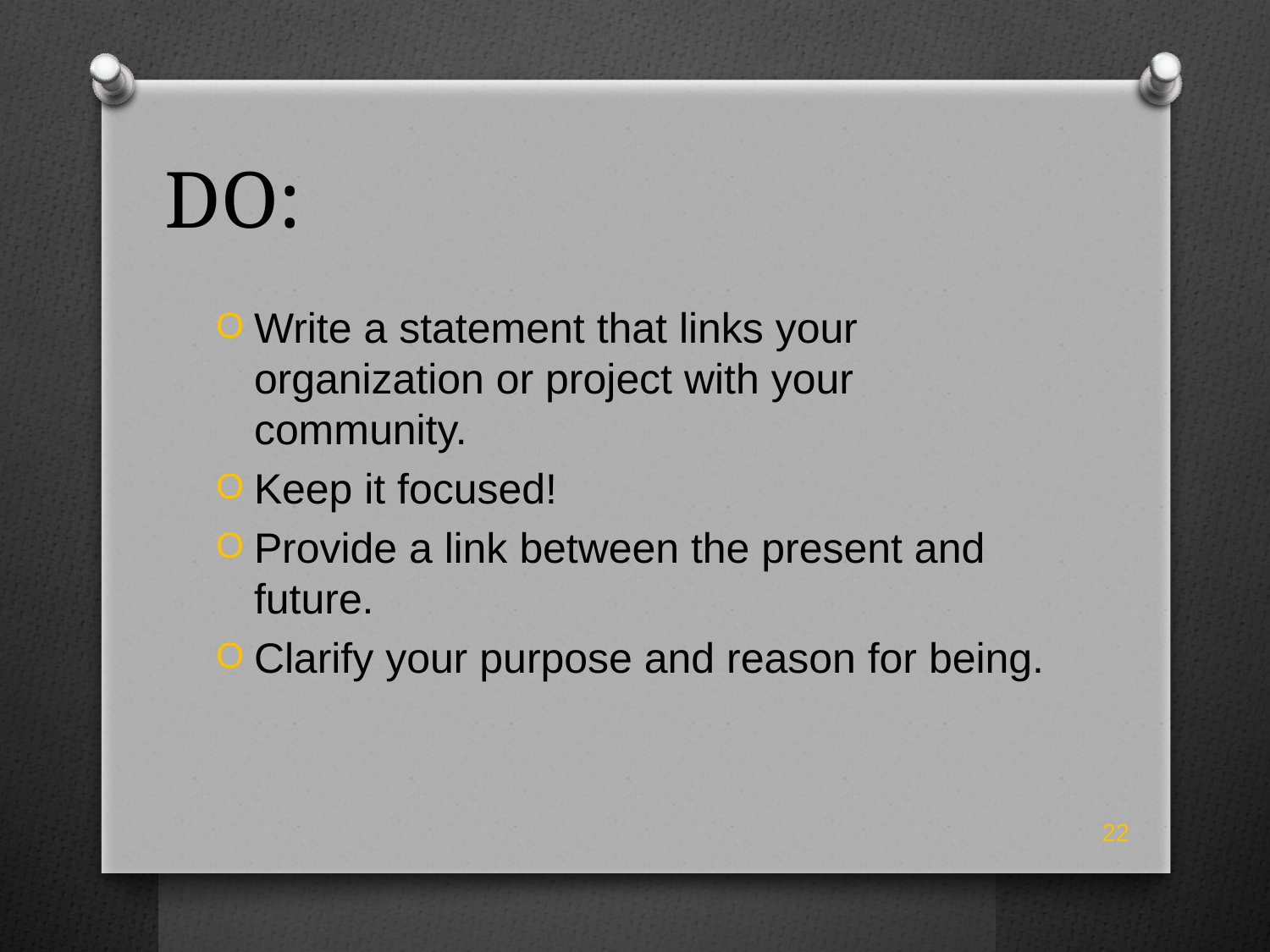

# DO:
Write a statement that links your organization or project with your community.
Keep it focused!
Provide a link between the present and future.
Clarify your purpose and reason for being.

22